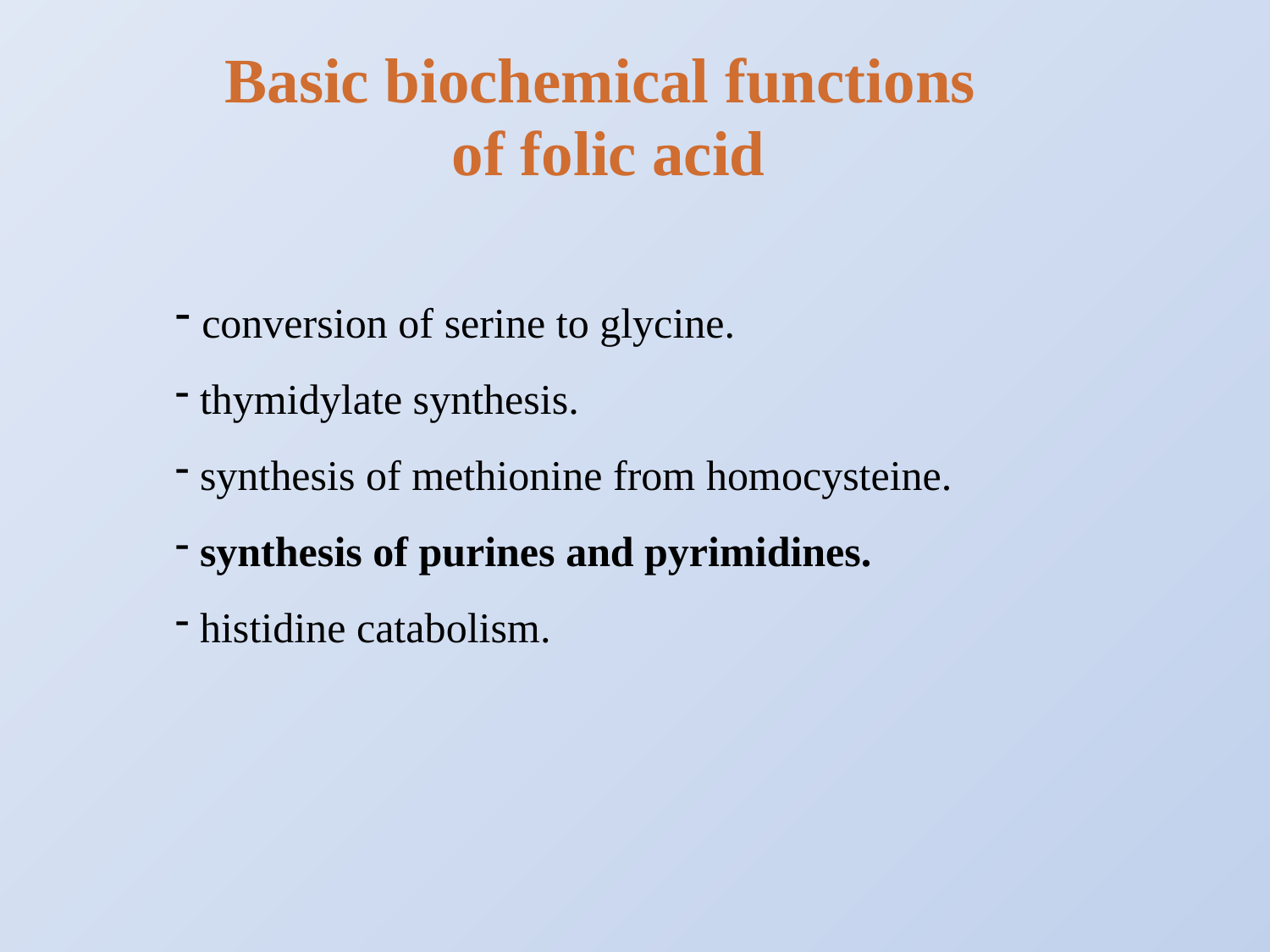

Basic biochemical functions
of folic acid

 conversion of serine to glycine.
 thymidylate synthesis.
 synthesis of methionine from homocysteine.
 synthesis of purines and pyrimidines.
 histidine catabolism.